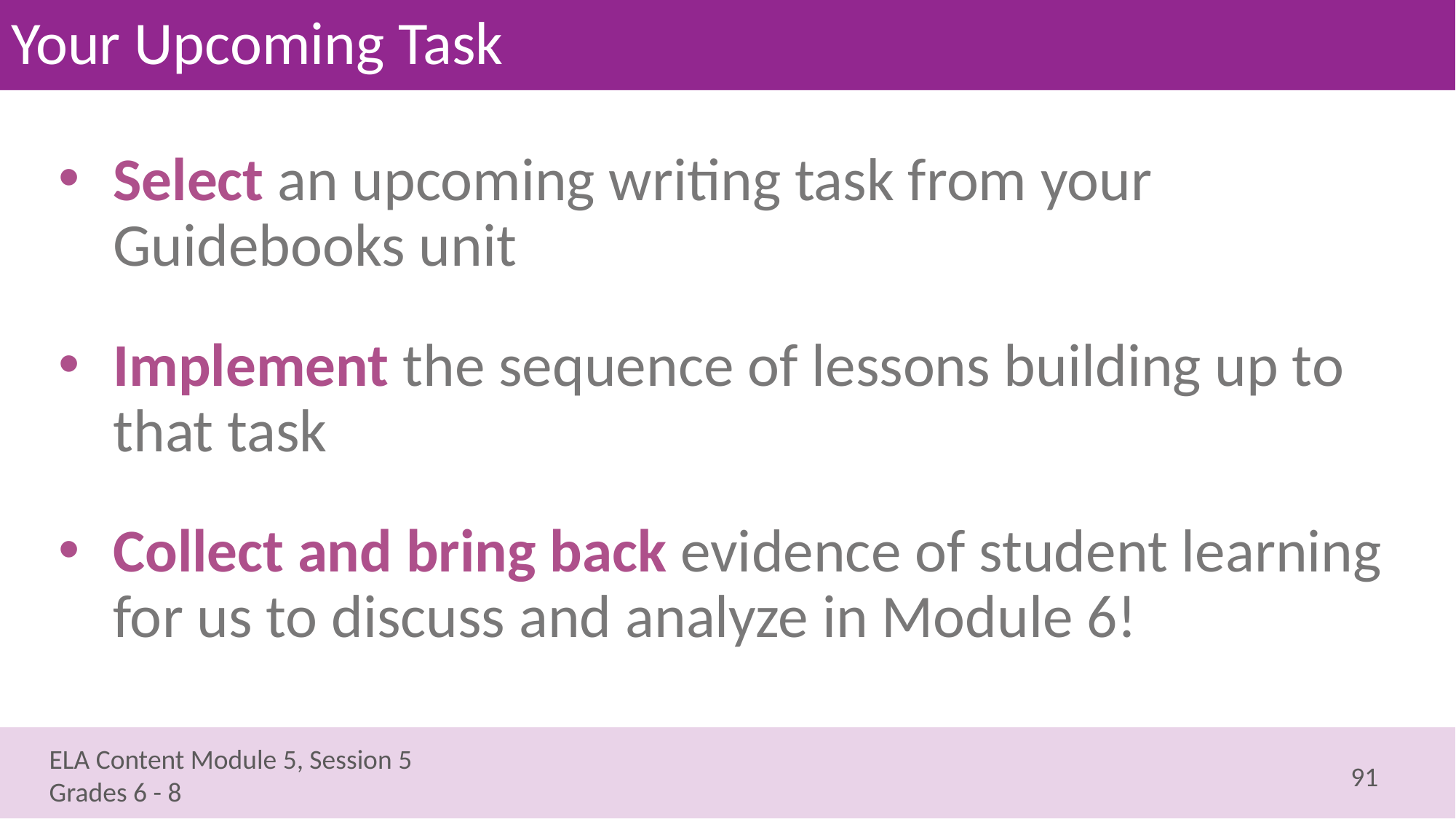

# Your Upcoming Task
Select an upcoming writing task from your Guidebooks unit

Implement the sequence of lessons building up to that task

Collect and bring back evidence of student learning for us to discuss and analyze in Module 6!
91